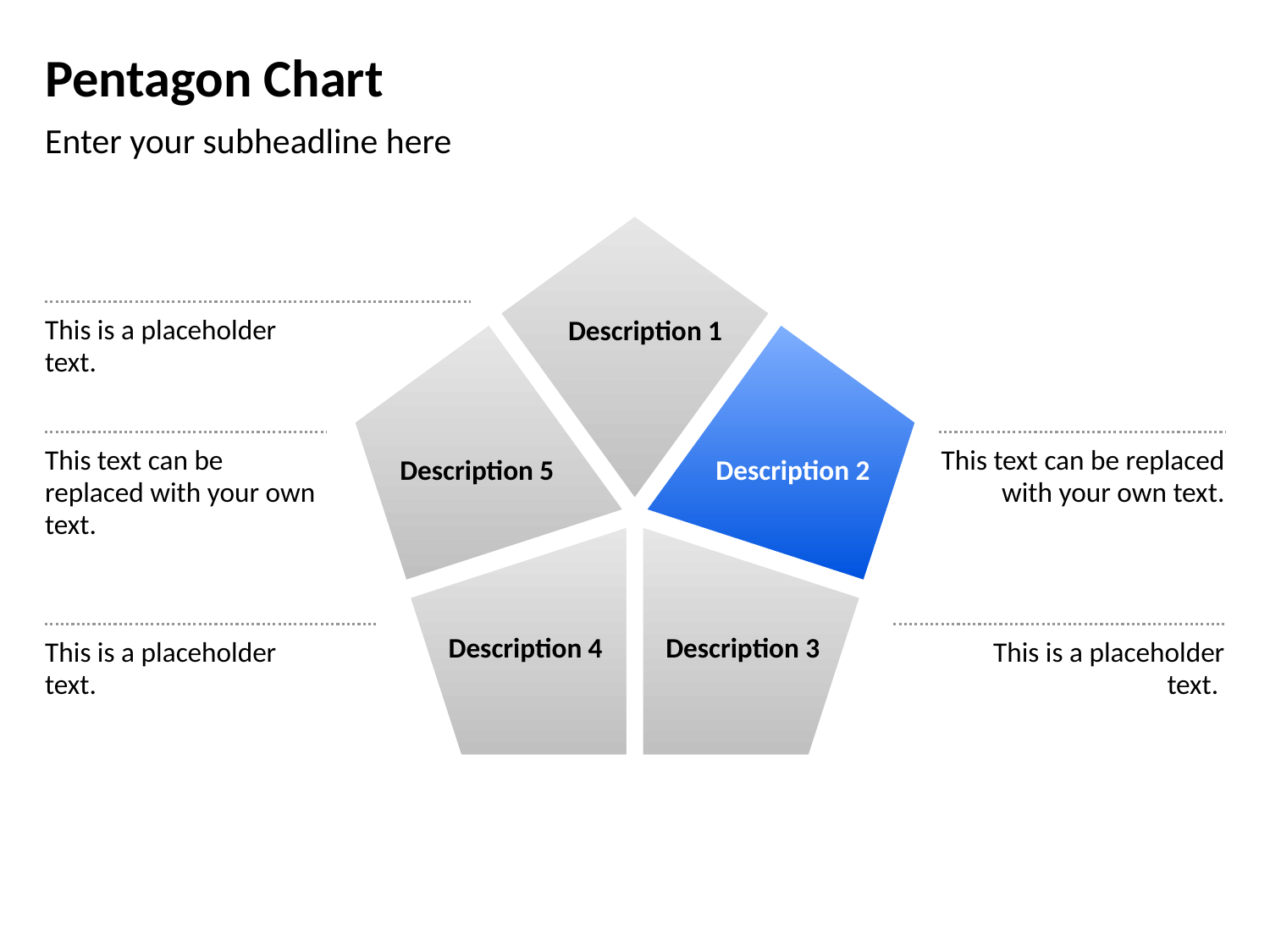

# Pentagon Chart
Enter your subheadline here

Description 1
Description 5
Description 2
Description 4
Description 3
This is a placeholder text.
This text can be replaced with your own text.
This text can be replaced with your own text.
This is a placeholder text.
This is a placeholder text.